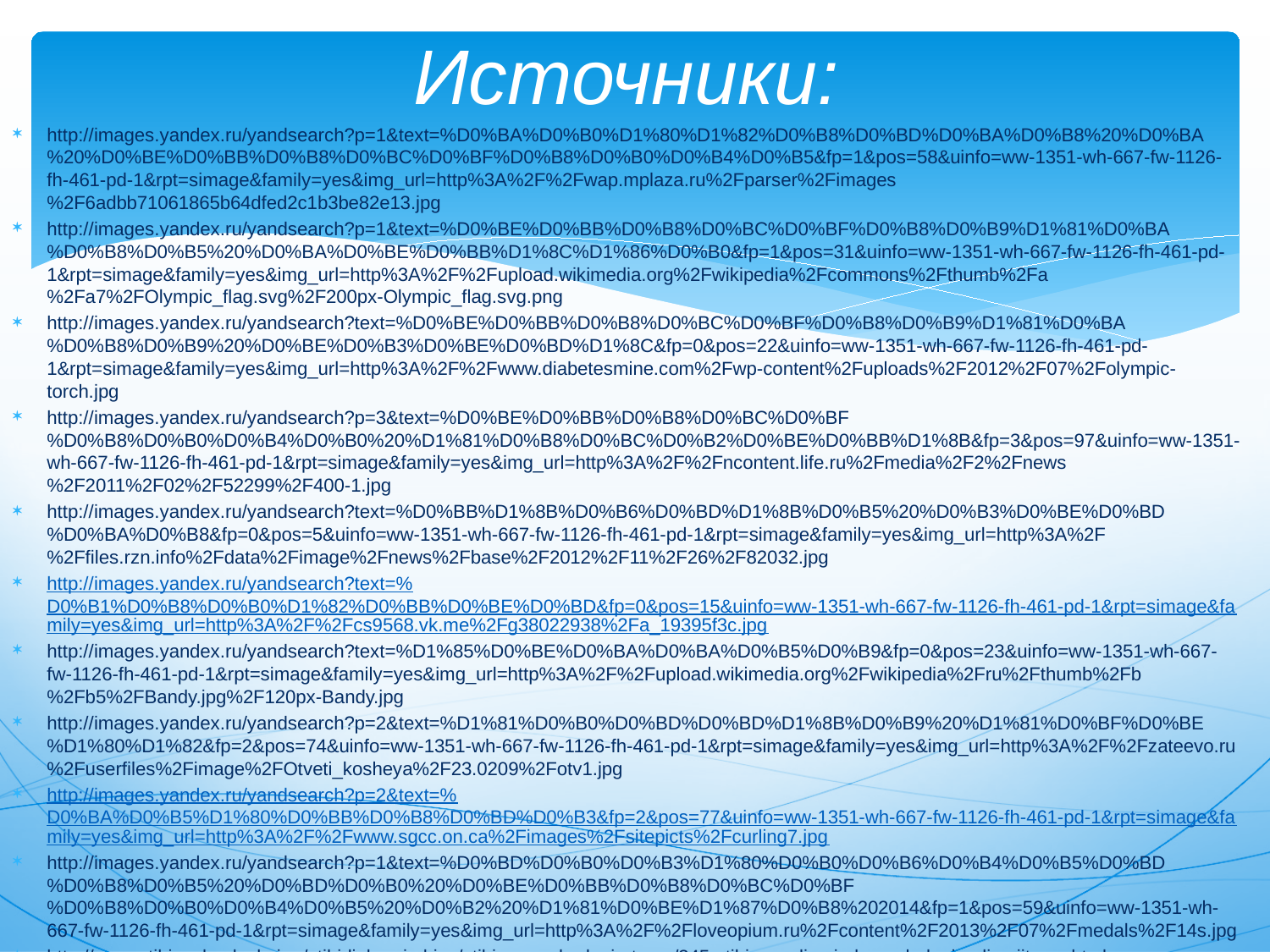

# Источники:
http://images.yandex.ru/yandsearch?p=1&text=%D0%BA%D0%B0%D1%80%D1%82%D0%B8%D0%BD%D0%BA%D0%B8%20%D0%BA%20%D0%BE%D0%BB%D0%B8%D0%BC%D0%BF%D0%B8%D0%B0%D0%B4%D0%B5&fp=1&pos=58&uinfo=ww-1351-wh-667-fw-1126-fh-461-pd-1&rpt=simage&family=yes&img_url=http%3A%2F%2Fwap.mplaza.ru%2Fparser%2Fimages%2F6adbb71061865b64dfed2c1b3be82e13.jpg
http://images.yandex.ru/yandsearch?p=1&text=%D0%BE%D0%BB%D0%B8%D0%BC%D0%BF%D0%B8%D0%B9%D1%81%D0%BA%D0%B8%D0%B5%20%D0%BA%D0%BE%D0%BB%D1%8C%D1%86%D0%B0&fp=1&pos=31&uinfo=ww-1351-wh-667-fw-1126-fh-461-pd-1&rpt=simage&family=yes&img_url=http%3A%2F%2Fupload.wikimedia.org%2Fwikipedia%2Fcommons%2Fthumb%2Fa%2Fa7%2FOlympic_flag.svg%2F200px-Olympic_flag.svg.png
http://images.yandex.ru/yandsearch?text=%D0%BE%D0%BB%D0%B8%D0%BC%D0%BF%D0%B8%D0%B9%D1%81%D0%BA%D0%B8%D0%B9%20%D0%BE%D0%B3%D0%BE%D0%BD%D1%8C&fp=0&pos=22&uinfo=ww-1351-wh-667-fw-1126-fh-461-pd-1&rpt=simage&family=yes&img_url=http%3A%2F%2Fwww.diabetesmine.com%2Fwp-content%2Fuploads%2F2012%2F07%2Folympic-torch.jpg
http://images.yandex.ru/yandsearch?p=3&text=%D0%BE%D0%BB%D0%B8%D0%BC%D0%BF%D0%B8%D0%B0%D0%B4%D0%B0%20%D1%81%D0%B8%D0%BC%D0%B2%D0%BE%D0%BB%D1%8B&fp=3&pos=97&uinfo=ww-1351-wh-667-fw-1126-fh-461-pd-1&rpt=simage&family=yes&img_url=http%3A%2F%2Fncontent.life.ru%2Fmedia%2F2%2Fnews%2F2011%2F02%2F52299%2F400-1.jpg
http://images.yandex.ru/yandsearch?text=%D0%BB%D1%8B%D0%B6%D0%BD%D1%8B%D0%B5%20%D0%B3%D0%BE%D0%BD%D0%BA%D0%B8&fp=0&pos=5&uinfo=ww-1351-wh-667-fw-1126-fh-461-pd-1&rpt=simage&family=yes&img_url=http%3A%2F%2Ffiles.rzn.info%2Fdata%2Fimage%2Fnews%2Fbase%2F2012%2F11%2F26%2F82032.jpg
http://images.yandex.ru/yandsearch?text=%D0%B1%D0%B8%D0%B0%D1%82%D0%BB%D0%BE%D0%BD&fp=0&pos=15&uinfo=ww-1351-wh-667-fw-1126-fh-461-pd-1&rpt=simage&family=yes&img_url=http%3A%2F%2Fcs9568.vk.me%2Fg38022938%2Fa_19395f3c.jpg
http://images.yandex.ru/yandsearch?text=%D1%85%D0%BE%D0%BA%D0%BA%D0%B5%D0%B9&fp=0&pos=23&uinfo=ww-1351-wh-667-fw-1126-fh-461-pd-1&rpt=simage&family=yes&img_url=http%3A%2F%2Fupload.wikimedia.org%2Fwikipedia%2Fru%2Fthumb%2Fb%2Fb5%2FBandy.jpg%2F120px-Bandy.jpg
http://images.yandex.ru/yandsearch?p=2&text=%D1%81%D0%B0%D0%BD%D0%BD%D1%8B%D0%B9%20%D1%81%D0%BF%D0%BE%D1%80%D1%82&fp=2&pos=74&uinfo=ww-1351-wh-667-fw-1126-fh-461-pd-1&rpt=simage&family=yes&img_url=http%3A%2F%2Fzateevo.ru%2Fuserfiles%2Fimage%2FOtveti_kosheya%2F23.0209%2Fotv1.jpg
http://images.yandex.ru/yandsearch?p=2&text=%D0%BA%D0%B5%D1%80%D0%BB%D0%B8%D0%BD%D0%B3&fp=2&pos=77&uinfo=ww-1351-wh-667-fw-1126-fh-461-pd-1&rpt=simage&family=yes&img_url=http%3A%2F%2Fwww.sgcc.on.ca%2Fimages%2Fsitepicts%2Fcurling7.jpg
http://images.yandex.ru/yandsearch?p=1&text=%D0%BD%D0%B0%D0%B3%D1%80%D0%B0%D0%B6%D0%B4%D0%B5%D0%BD%D0%B8%D0%B5%20%D0%BD%D0%B0%20%D0%BE%D0%BB%D0%B8%D0%BC%D0%BF%D0%B8%D0%B0%D0%B4%D0%B5%20%D0%B2%20%D1%81%D0%BE%D1%87%D0%B8%202014&fp=1&pos=59&uinfo=ww-1351-wh-667-fw-1126-fh-461-pd-1&rpt=simage&family=yes&img_url=http%3A%2F%2Floveopium.ru%2Fcontent%2F2013%2F07%2Fmedals%2F14s.jpg
http://www.stihinasheylyubvi.ru/stihi-ljubov-i-zhizn/stihi-na-svobodnuju-temu/345-stihi-pro-olimpiadu-pozhelanie-olimpijtsam.html